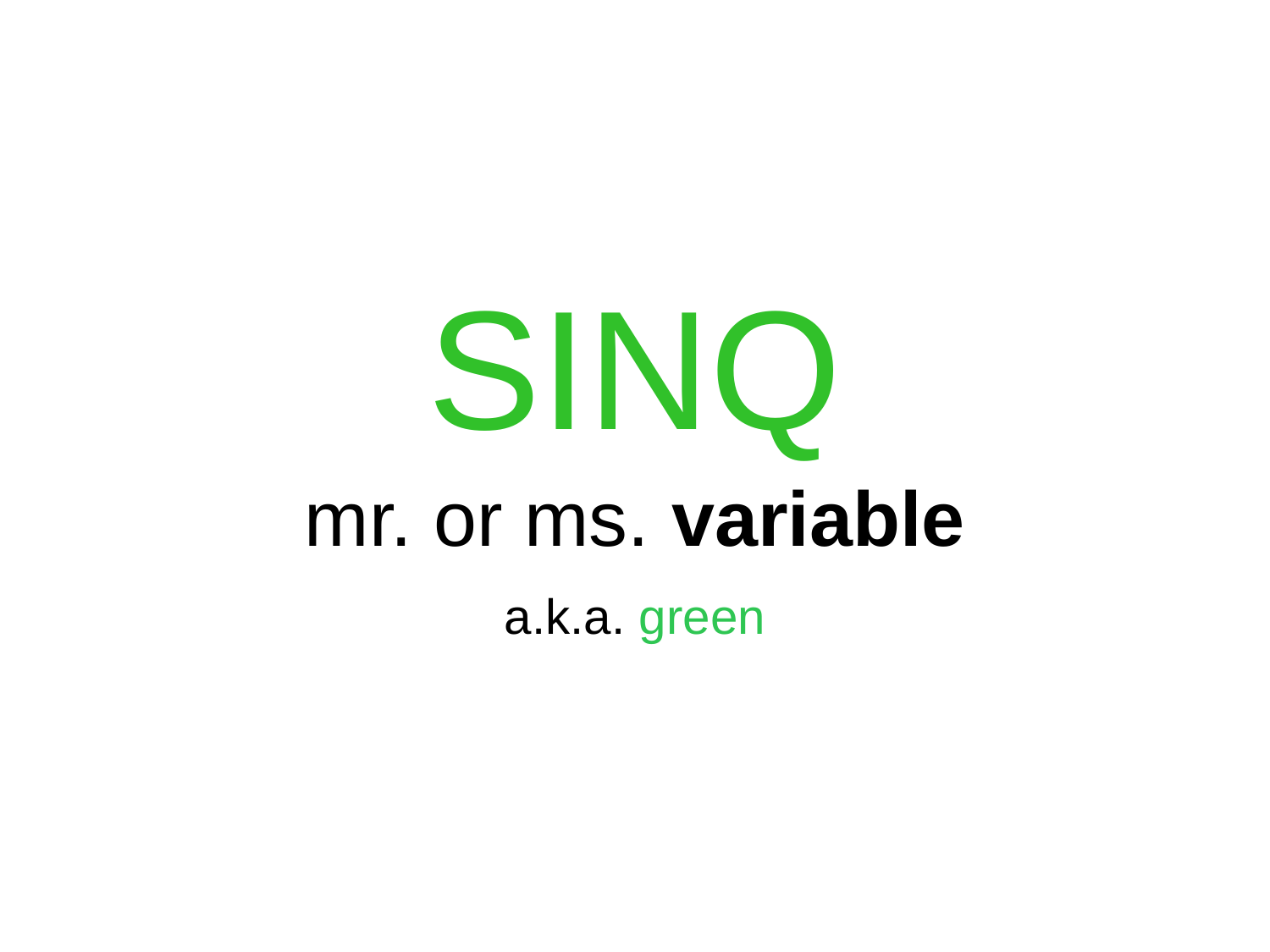

SINQ
mr. or ms. variable
a.k.a. green